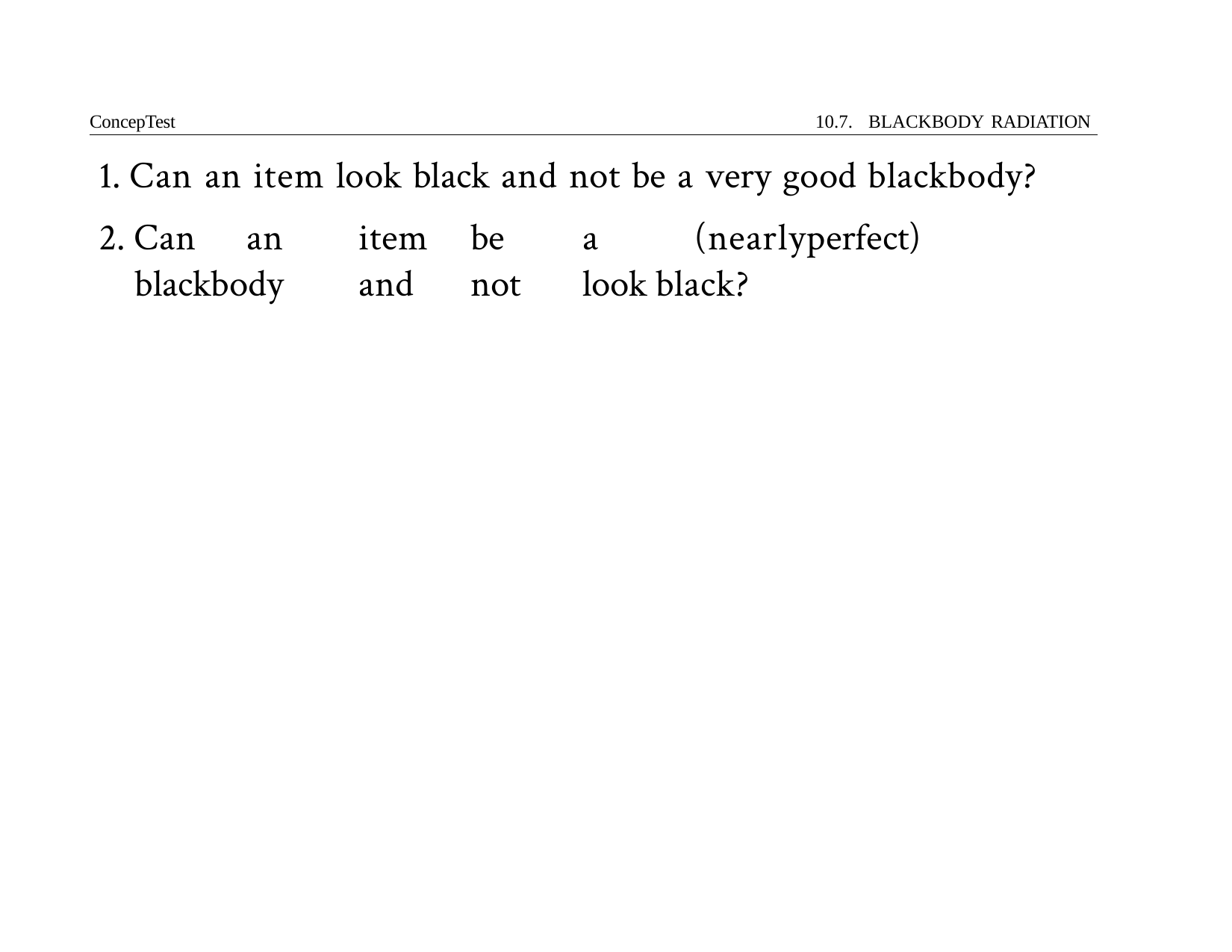

ConcepTest	10.7.  BLACKBODY RADIATION

1. Can an item look black and not be a very good blackbody?
2. Can	an	item	be	a	(nearly	perfect)	blackbody	and	not	look black?